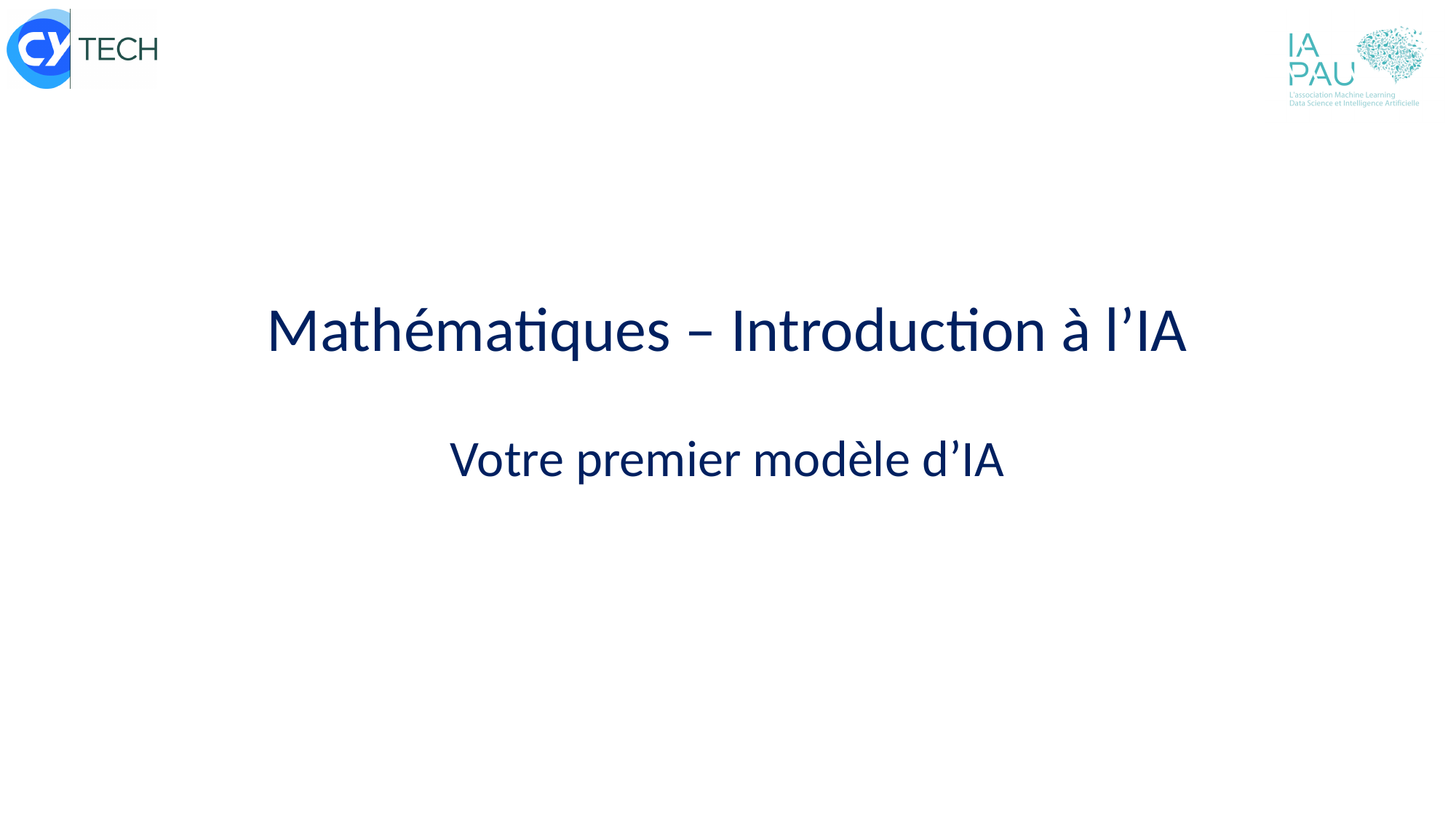

# Mathématiques – Introduction à l’IA Votre premier modèle d’IA